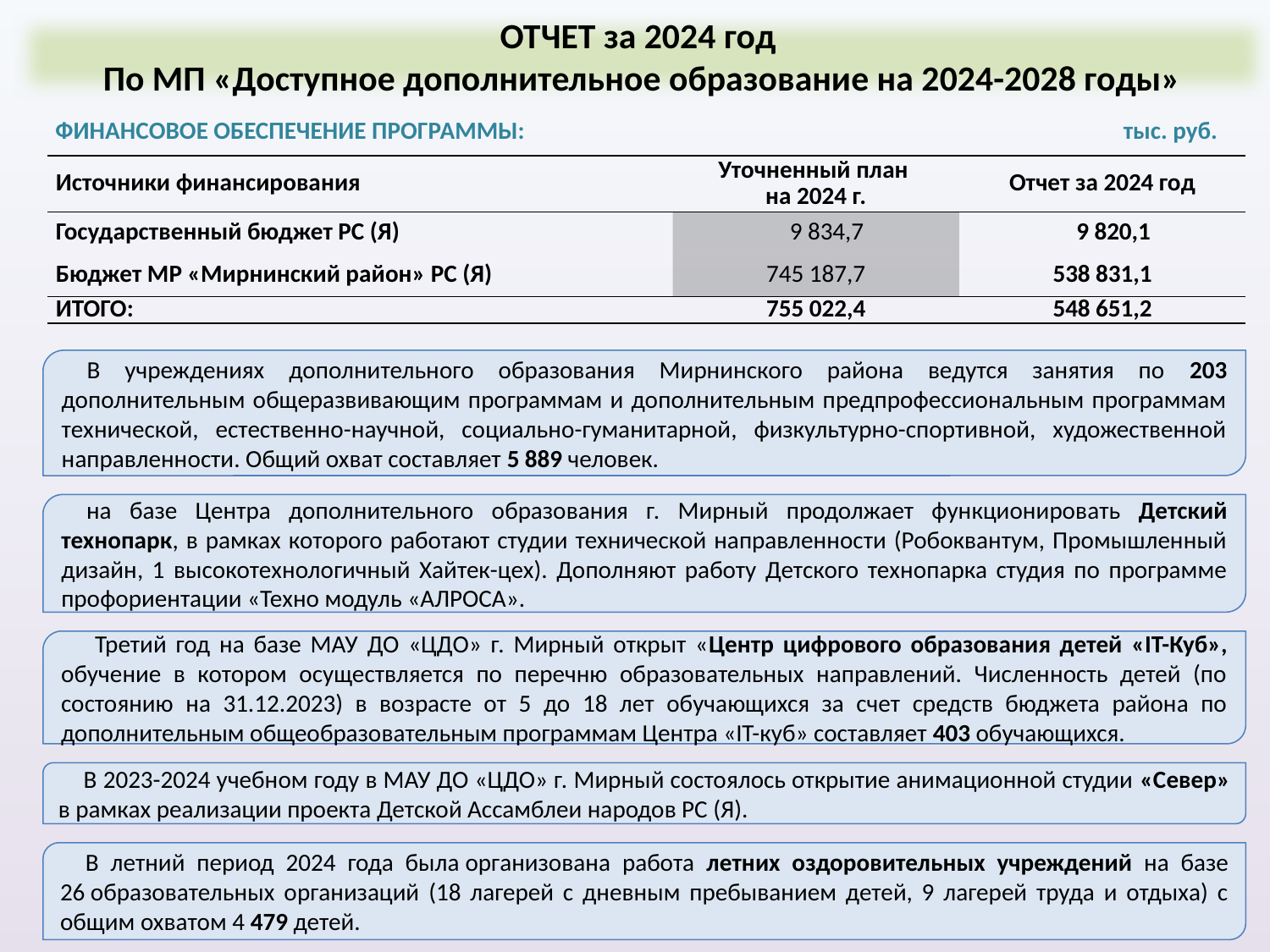

ОТЧЕТ за 2024 год
По МП «Доступное дополнительное образование на 2024-2028 годы»
ФИНАНСОВОЕ ОБЕСПЕЧЕНИЕ ПРОГРАММЫ:                                                                                                             тыс. руб.
| Источники финансирования | Уточненный план на 2024 г. | Отчет за 2024 год |
| --- | --- | --- |
| Государственный бюджет РС (Я) | 9 834,7 | 9 820,1 |
| Бюджет МР «Мирнинский район» РС (Я) | 745 187,7 | 538 831,1 |
| ИТОГО: | 755 022,4 | 548 651,2 |
В учреждениях дополнительного образования Мирнинского района ведутся занятия по 203 дополнительным общеразвивающим программам и дополнительным предпрофессиональным программам технической, естественно-научной, социально-гуманитарной, физкультурно-спортивной, художественной направленности. Общий охват составляет 5 889 человек.
на базе Центра дополнительного образования г. Мирный продолжает функционировать Детский технопарк, в рамках которого работают студии технической направленности (Робоквантум, Промышленный дизайн, 1 высокотехнологичный Хайтек-цех). Дополняют работу Детского технопарка студия по программе профориентации «Техно модуль «АЛРОСА».
 Третий год на базе МАУ ДО «ЦДО» г. Мирный открыт «Центр цифрового образования детей «IT-Куб», обучение в котором осуществляется по перечню образовательных направлений. Численность детей (по состоянию на 31.12.2023) в возрасте от 5 до 18 лет обучающихся за счет средств бюджета района по дополнительным общеобразовательным программам Центра «IT-куб» составляет 403 обучающихся.
В 2023-2024 учебном году в МАУ ДО «ЦДО» г. Мирный состоялось открытие анимационной студии «Север» в рамках реализации проекта Детской Ассамблеи народов РС (Я).
В летний период 2024 года была организована работа летних оздоровительных учреждений на базе 26 образовательных организаций (18 лагерей с дневным пребыванием детей, 9 лагерей труда и отдыха) с общим охватом 4 479 детей.